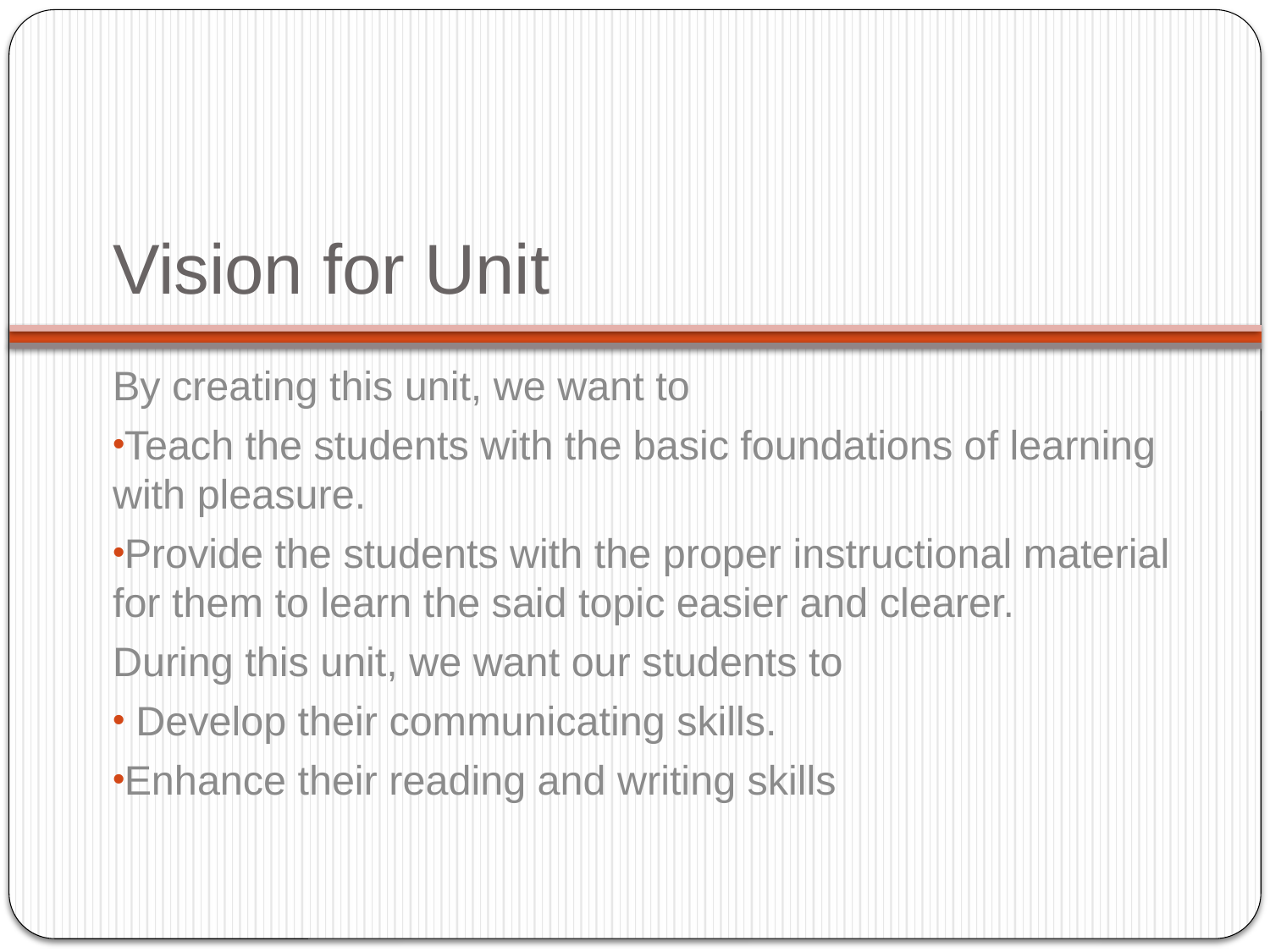

# Vision for Unit
By creating this unit, we want to
Teach the students with the basic foundations of learning with pleasure.
Provide the students with the proper instructional material for them to learn the said topic easier and clearer.
During this unit, we want our students to
 Develop their communicating skills.
Enhance their reading and writing skills